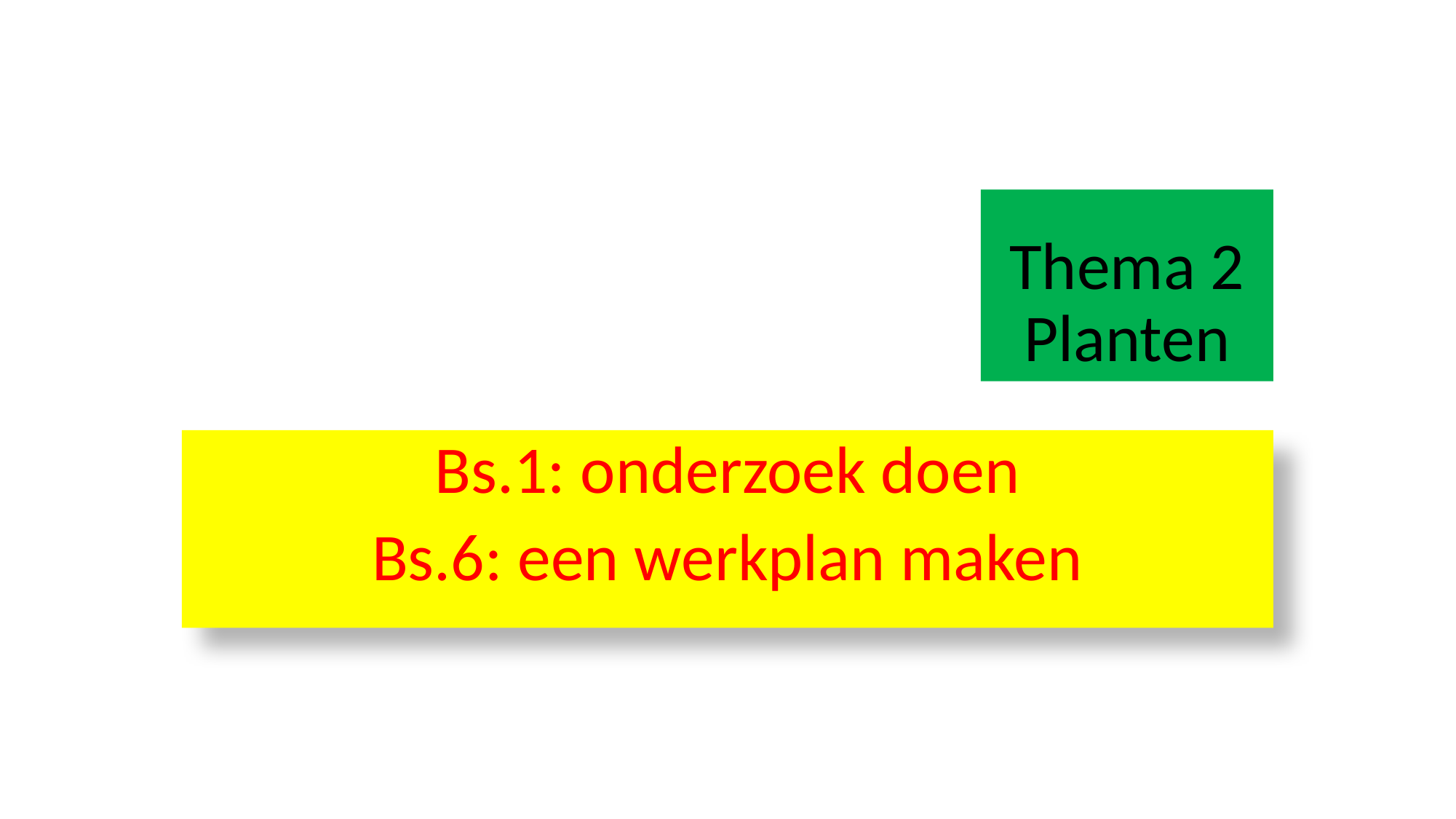

# Thema 2 Planten
Bs.1: onderzoek doen
Bs.6: een werkplan maken